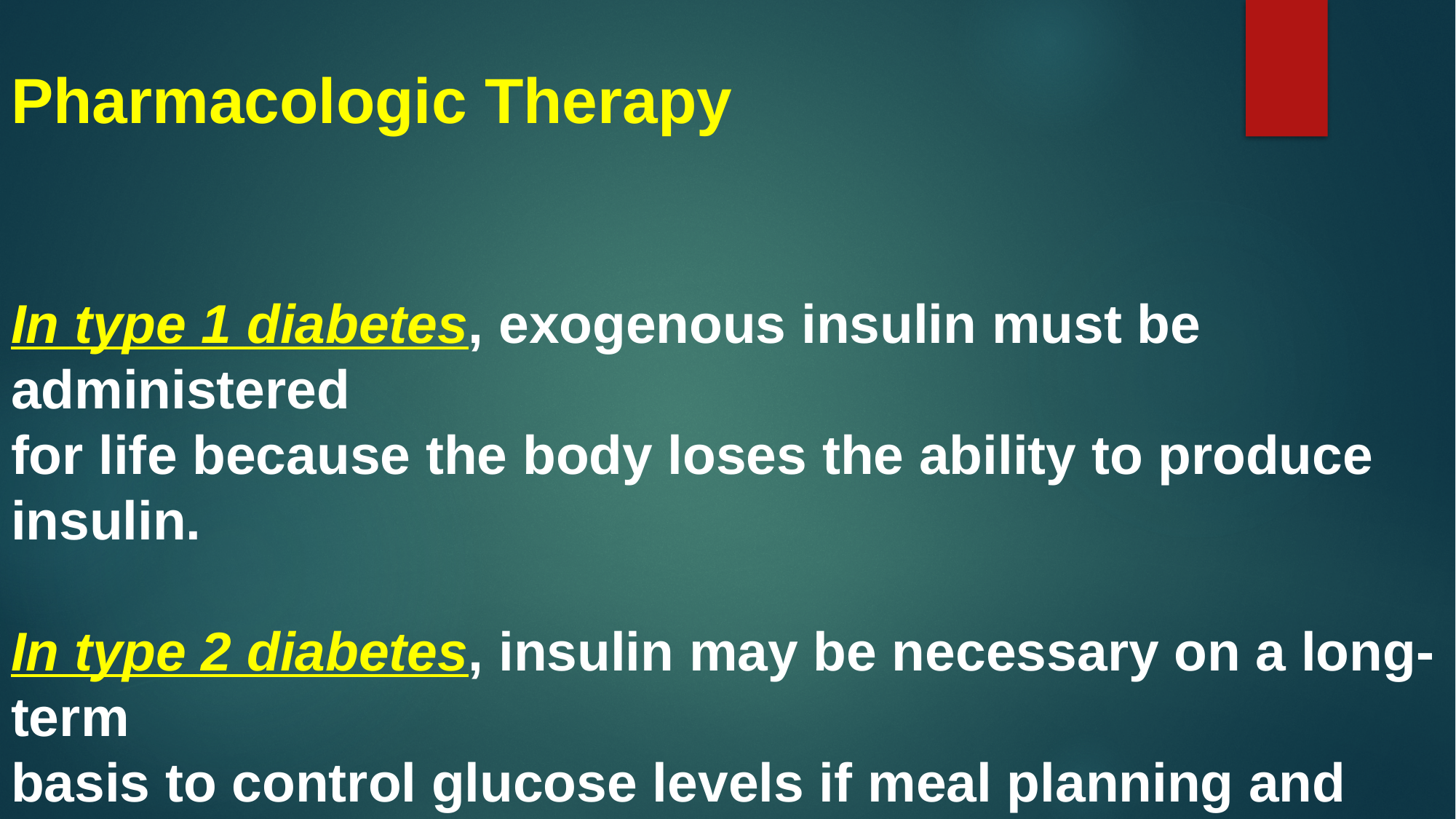

# Pharmacologic Therapy

In type 1 diabetes, exogenous insulin must be administered
for life because the body loses the ability to produce insulin.

In type 2 diabetes, insulin may be necessary on a long-term
basis to control glucose levels if meal planning and oral
agents are ineffective